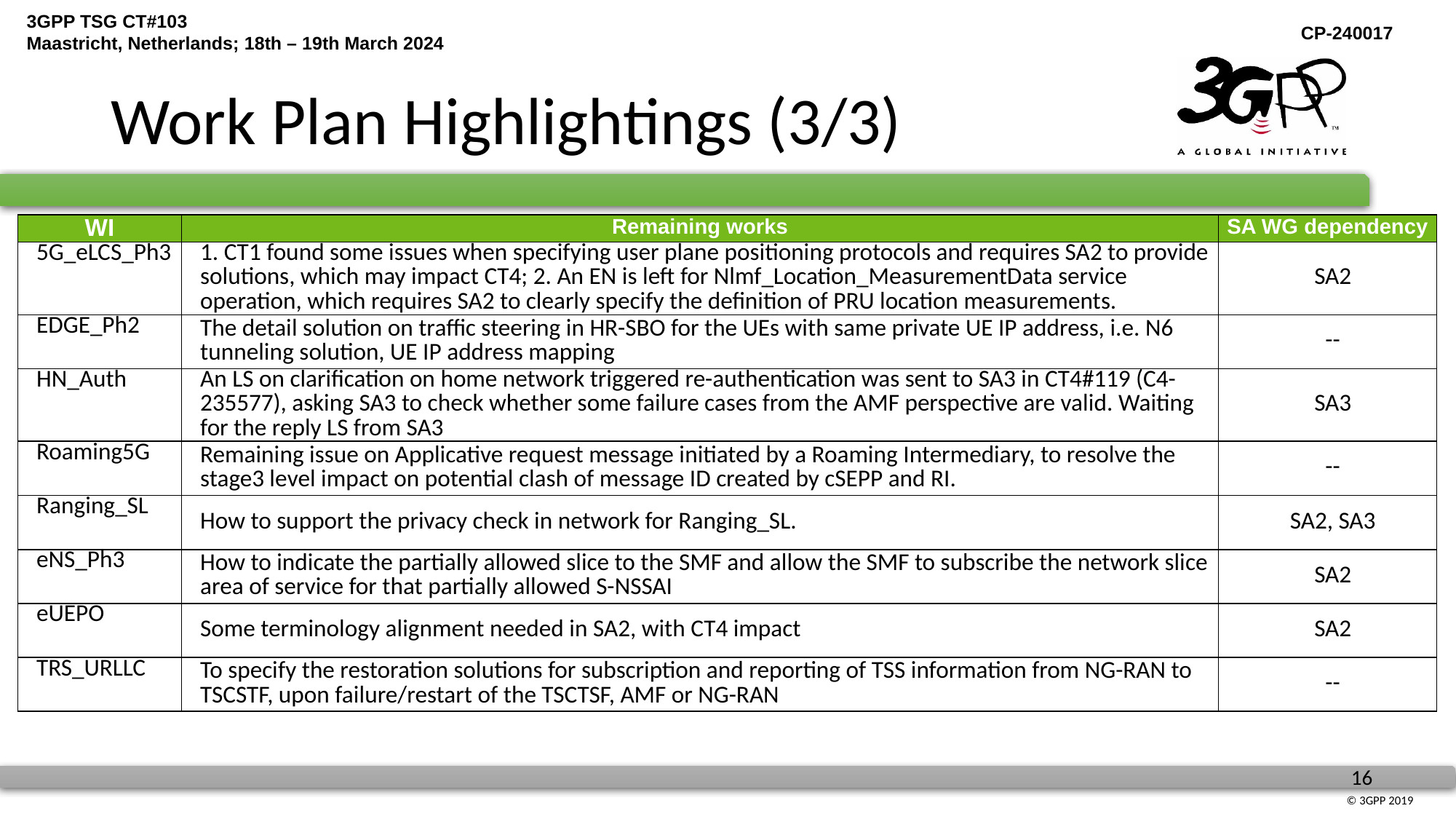

# Work Plan Highlightings (3/3)
| WI | Remaining works | SA WG dependency |
| --- | --- | --- |
| 5G\_eLCS\_Ph3 | 1. CT1 found some issues when specifying user plane positioning protocols and requires SA2 to provide solutions, which may impact CT4; 2. An EN is left for Nlmf\_Location\_MeasurementData service operation, which requires SA2 to clearly specify the definition of PRU location measurements. | SA2 |
| EDGE\_Ph2 | The detail solution on traffic steering in HR-SBO for the UEs with same private UE IP address, i.e. N6 tunneling solution, UE IP address mapping | -- |
| HN\_Auth | An LS on clarification on home network triggered re-authentication was sent to SA3 in CT4#119 (C4-235577), asking SA3 to check whether some failure cases from the AMF perspective are valid. Waiting for the reply LS from SA3 | SA3 |
| Roaming5G | Remaining issue on Applicative request message initiated by a Roaming Intermediary, to resolve the stage3 level impact on potential clash of message ID created by cSEPP and RI. | -- |
| Ranging\_SL | How to support the privacy check in network for Ranging\_SL. | SA2, SA3 |
| eNS\_Ph3 | How to indicate the partially allowed slice to the SMF and allow the SMF to subscribe the network slice area of service for that partially allowed S-NSSAI | SA2 |
| eUEPO | Some terminology alignment needed in SA2, with CT4 impact | SA2 |
| TRS\_URLLC | To specify the restoration solutions for subscription and reporting of TSS information from NG-RAN to TSCSTF, upon failure/restart of the TSCTSF, AMF or NG-RAN | -- |